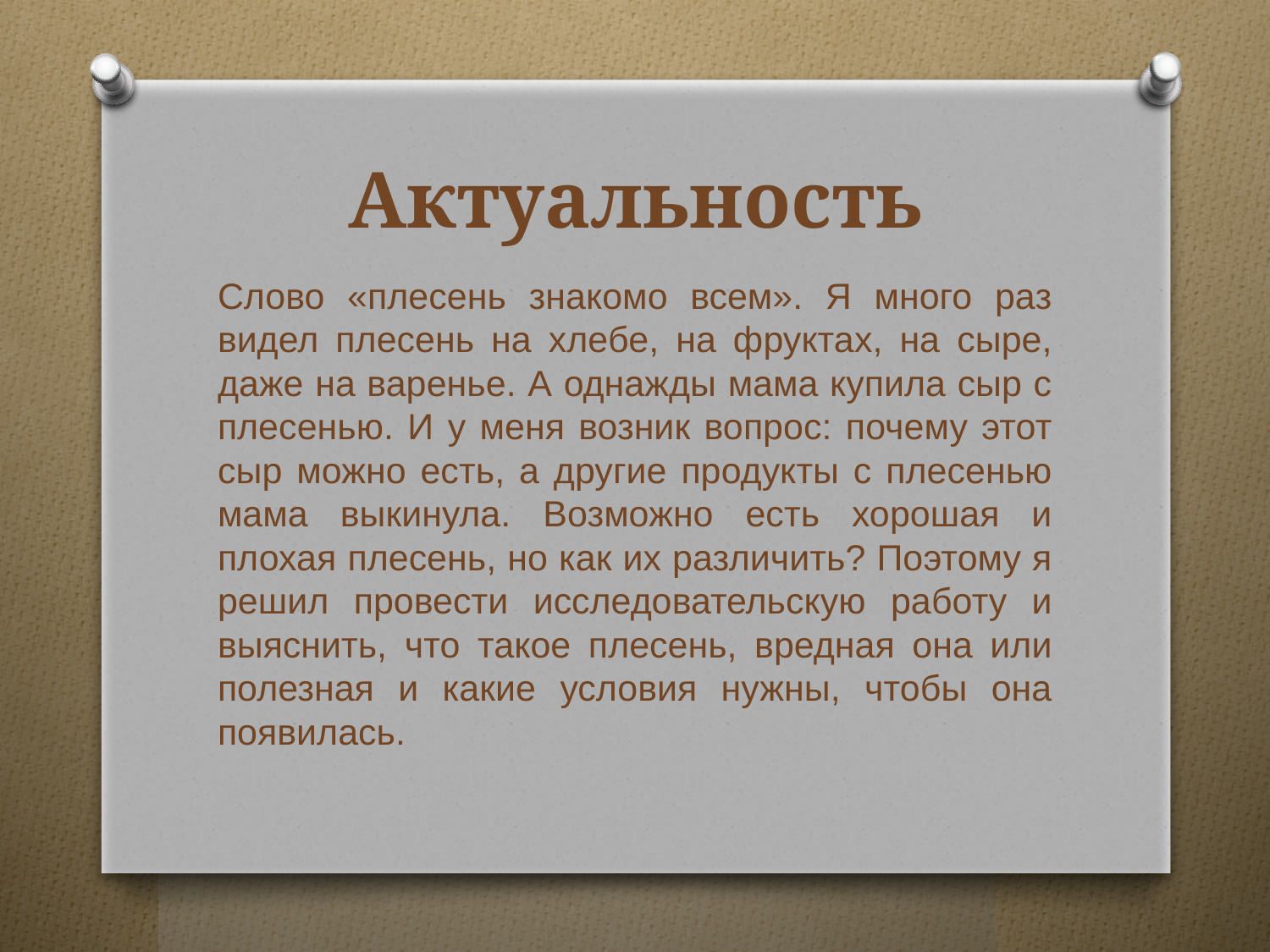

# Актуальность
Слово «плесень знакомо всем». Я много раз видел плесень на хлебе, на фруктах, на сыре, даже на варенье. А однажды мама купила сыр с плесенью. И у меня возник вопрос: почему этот сыр можно есть, а другие продукты с плесенью мама выкинула. Возможно есть хорошая и плохая плесень, но как их различить? Поэтому я решил провести исследовательскую работу и выяснить, что такое плесень, вредная она или полезная и какие условия нужны, чтобы она появилась.